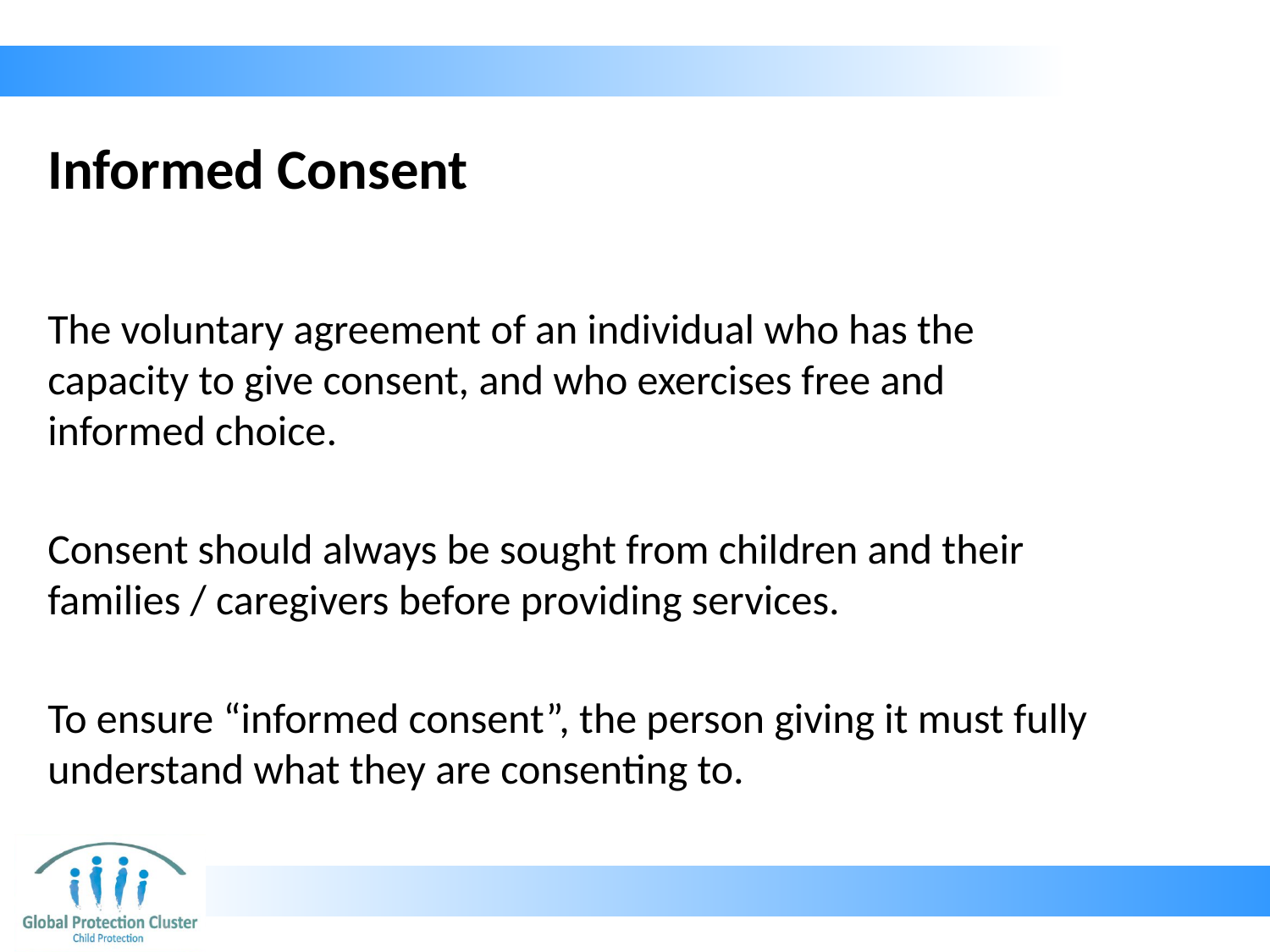

# Informed Consent

The voluntary agreement of an individual who has the capacity to give consent, and who exercises free and informed choice.

Consent should always be sought from children and their families / caregivers before providing services.

To ensure “informed consent”, the person giving it must fully understand what they are consenting to.